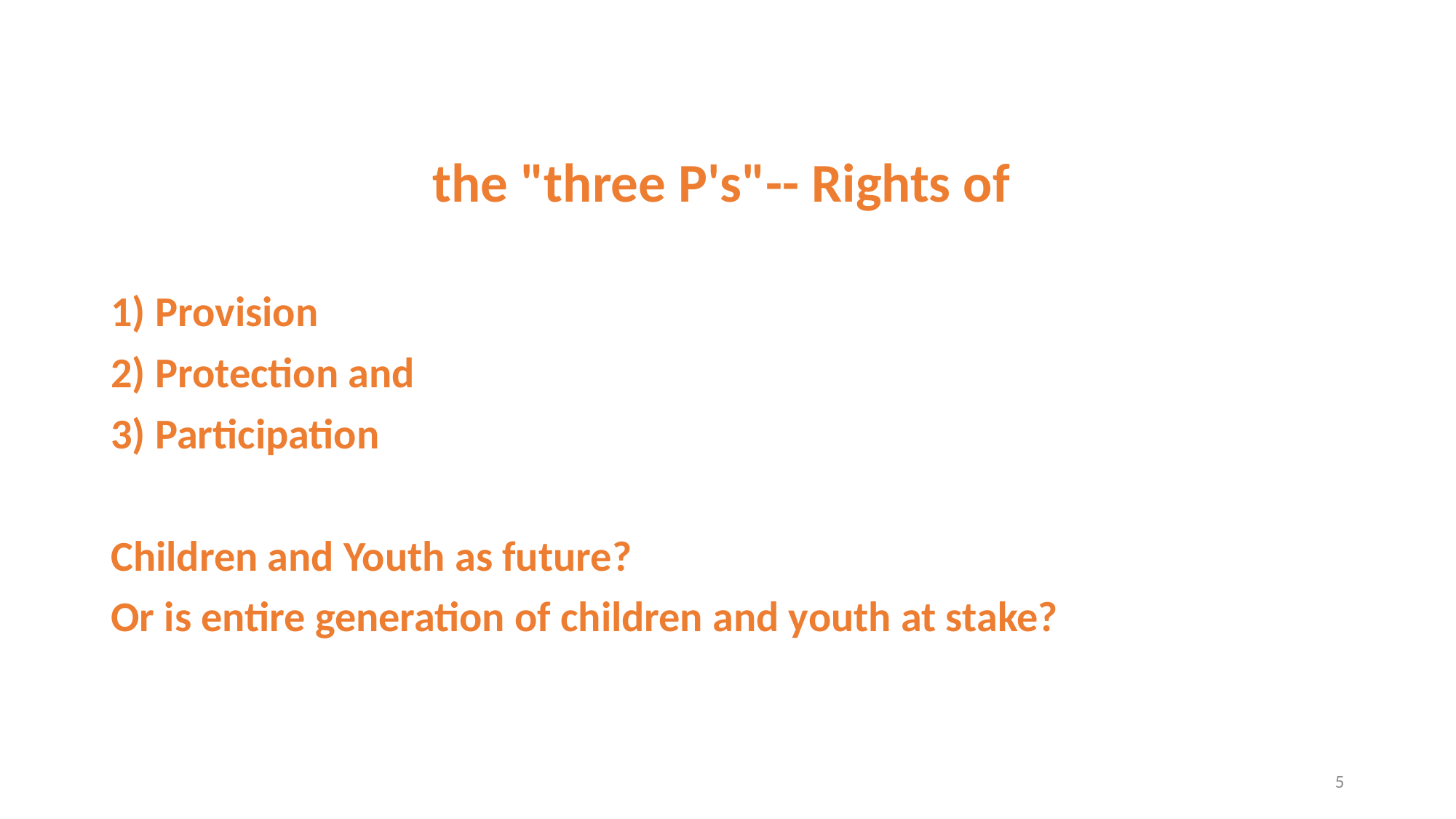

the "three P's"-- Rights of

1) Provision
2) Protection and
3) Participation

Children and Youth as future?
Or is entire generation of children and youth at stake?

5